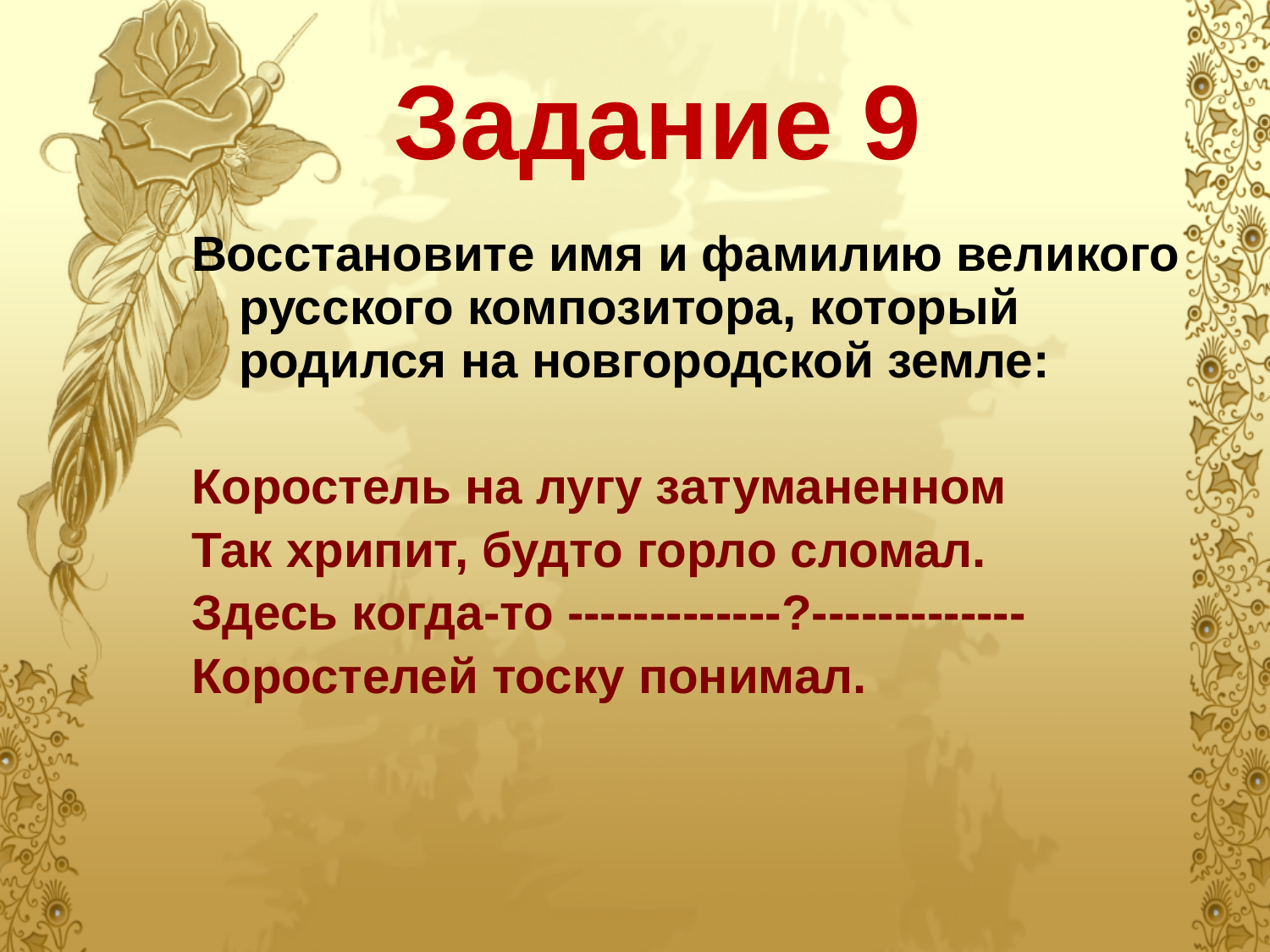

# Задание 9
Восстановите имя и фамилию великого русского композитора, который родился на новгородской земле:

Коростель на лугу затуманенном
Так хрипит, будто горло сломал.
Здесь когда-то -------------?-------------
Коростелей тоску понимал.